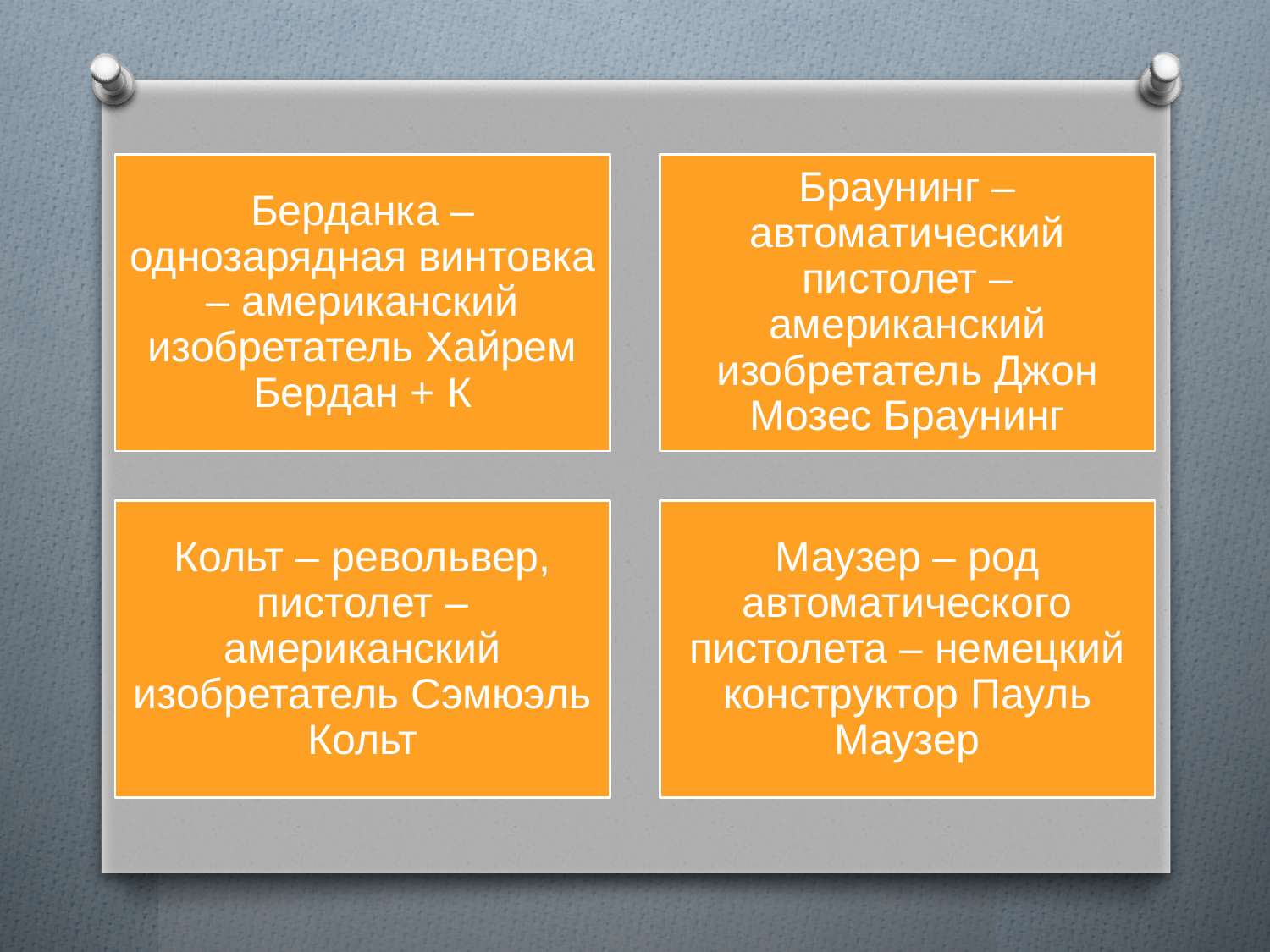

Берданка – однозарядная винтовка – американский изобретатель Хайрем Бердан + К
Браунинг – автоматический пистолет – американский изобретатель Джон Мозес Браунинг
Кольт – револьвер, пистолет – американский изобретатель Сэмюэль Кольт
Маузер – род автоматического пистолета – немецкий конструктор Пауль Маузер